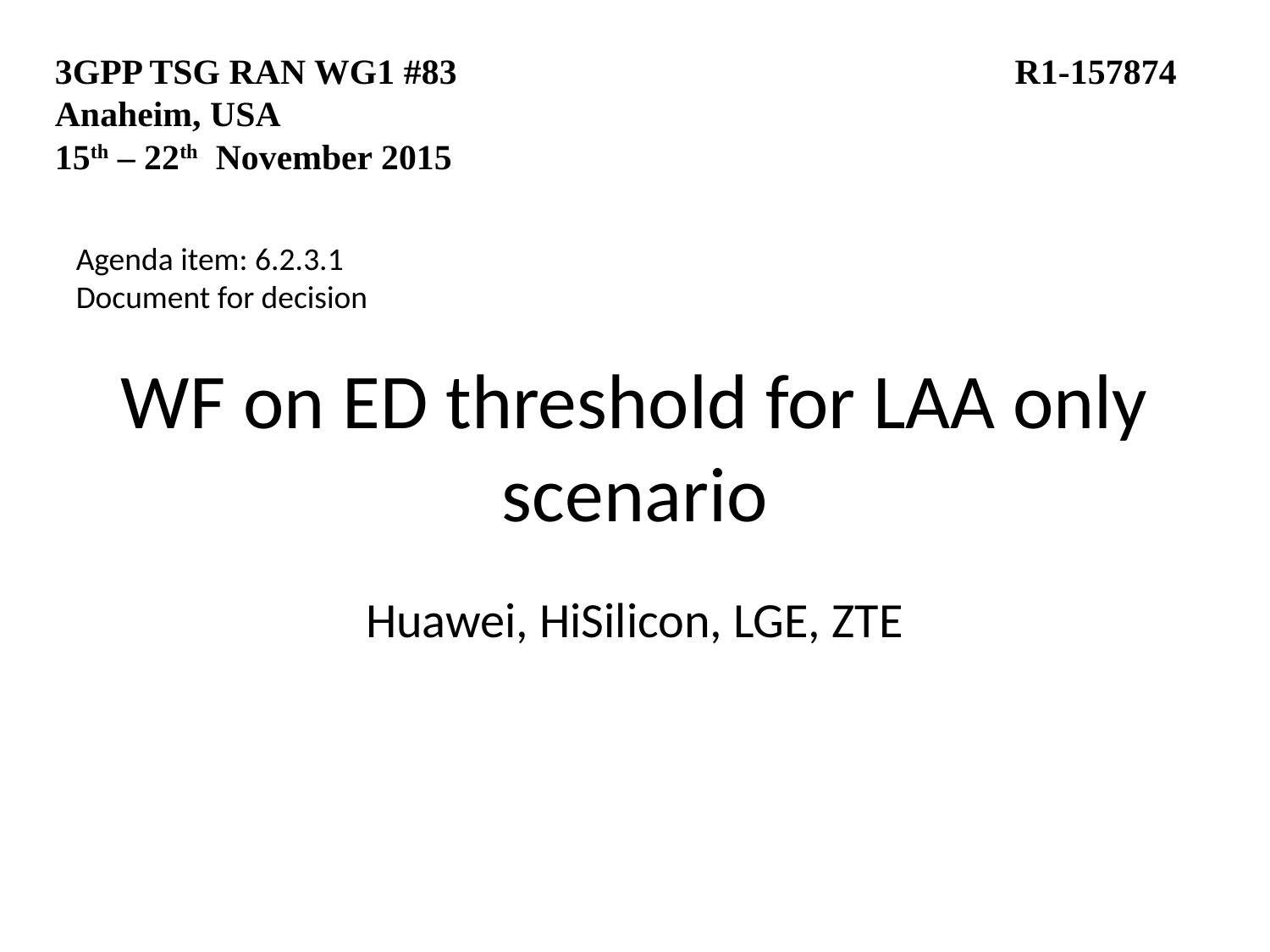

3GPP TSG RAN WG1 #83				        R1-157874
Anaheim, USA
15th – 22th  November 2015
Agenda item: 6.2.3.1
Document for decision
# WF on ED threshold for LAA only scenario
Huawei, HiSilicon, LGE, ZTE